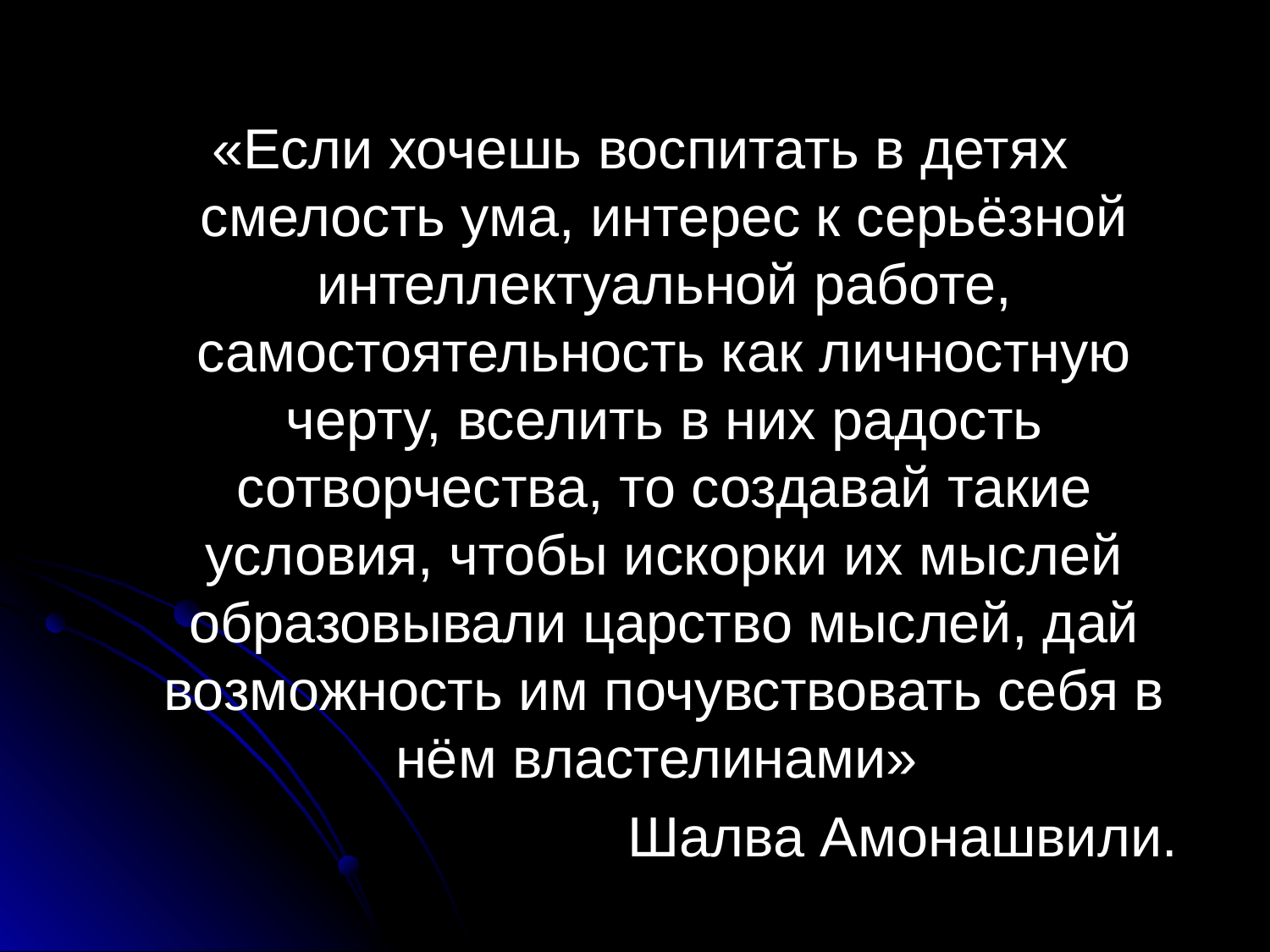

«Если хочешь воспитать в детях смелость ума, интерес к серьёзной интеллектуальной работе, самостоятельность как личностную черту, вселить в них радость сотворчества, то создавай такие условия, чтобы искорки их мыслей образовывали царство мыслей, дай возможность им почувствовать себя в нём властелинами»
 Шалва Амонашвили.